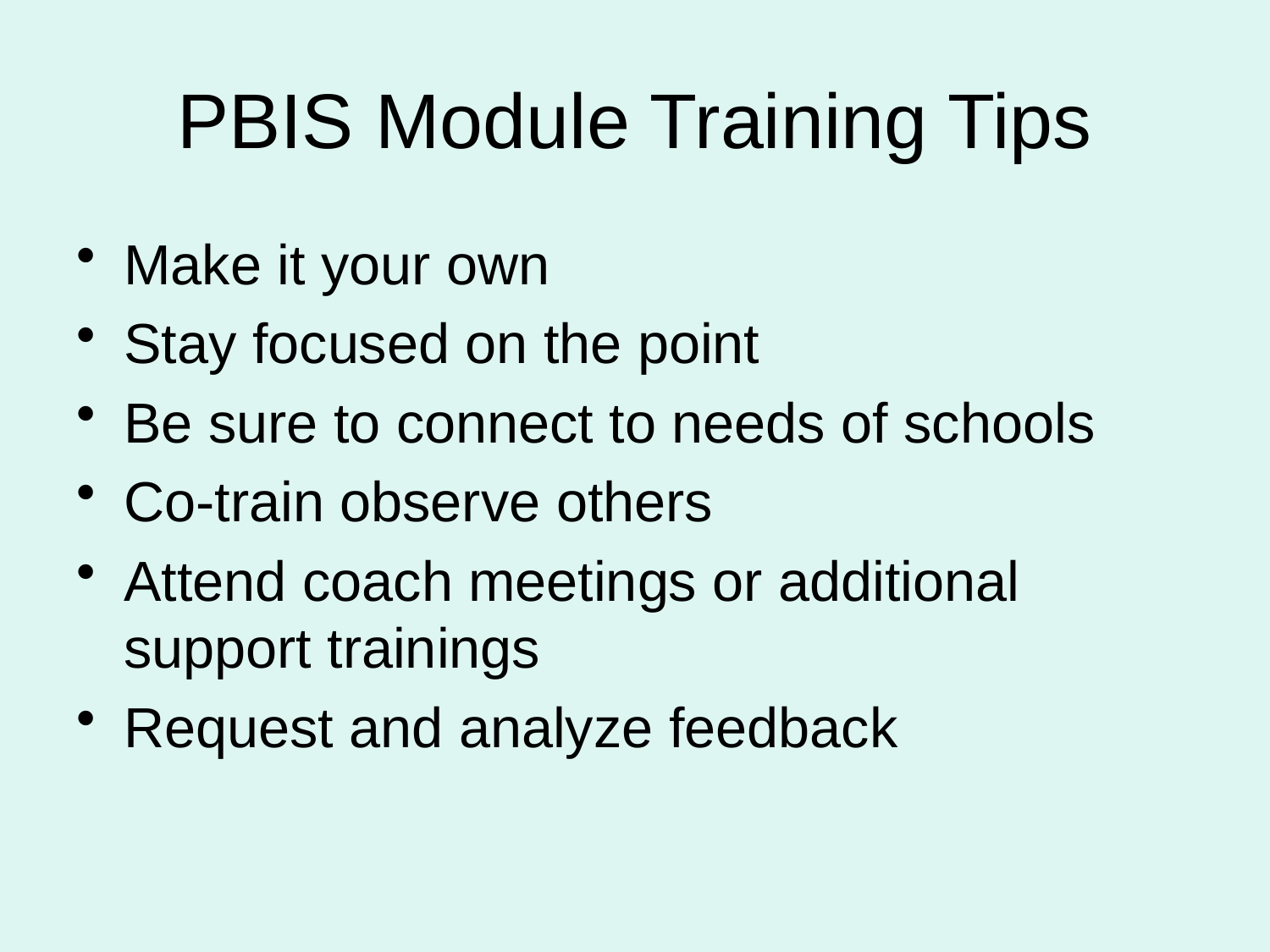

# PBIS Module Training Tips
Make it your own
Stay focused on the point
Be sure to connect to needs of schools
Co-train observe others
Attend coach meetings or additional support trainings
Request and analyze feedback